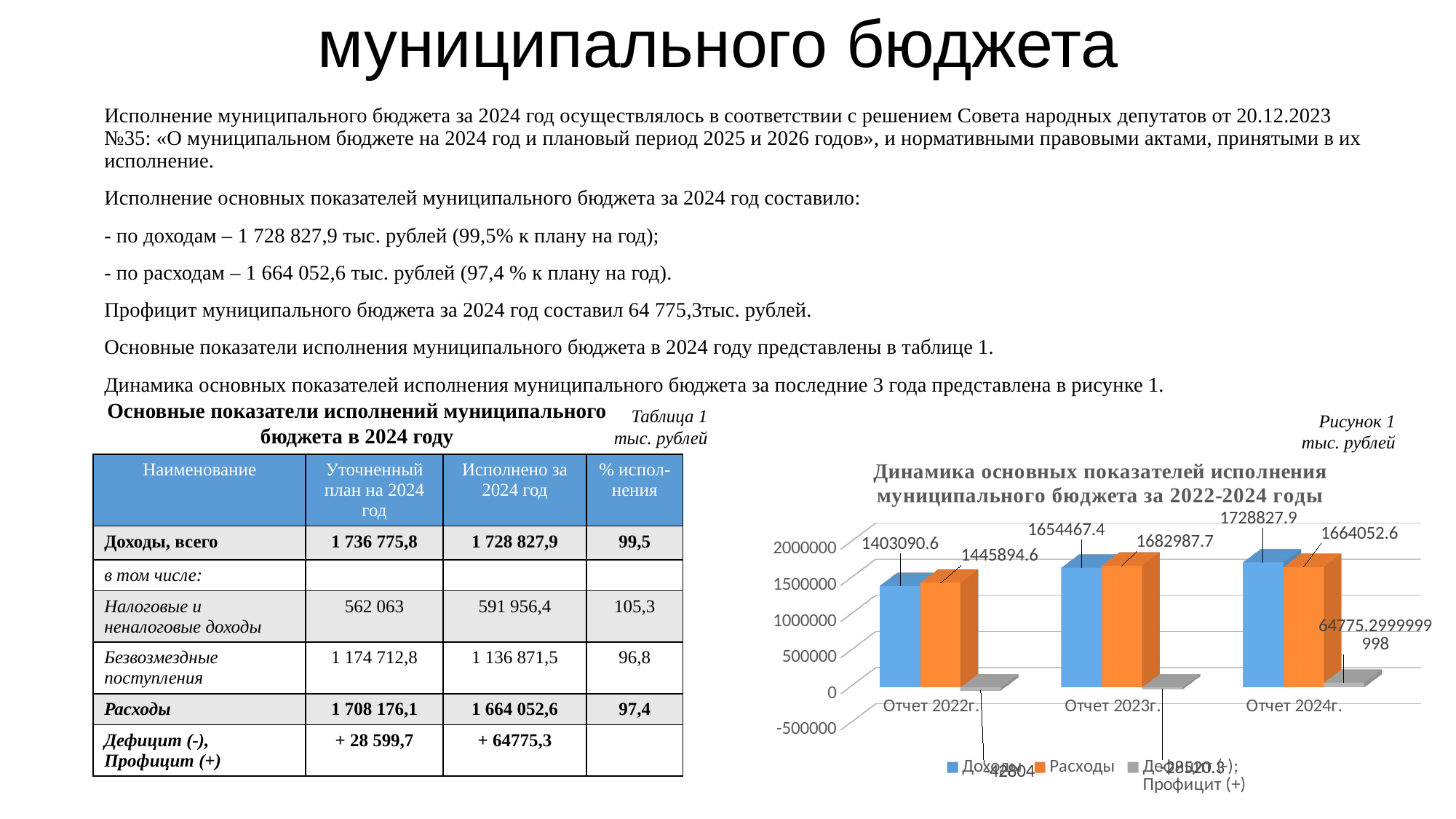

# 1. Основные показатели исполнения муниципального бюджета
Исполнение муниципального бюджета за 2024 год осуществлялось в соответствии с решением Совета народных депутатов от 20.12.2023 №35: «О муниципальном бюджете на 2024 год и плановый период 2025 и 2026 годов», и нормативными правовыми актами, принятыми в их исполнение.
Исполнение основных показателей муниципального бюджета за 2024 год составило:
- по доходам – 1 728 827,9 тыс. рублей (99,5% к плану на год);
- по расходам – 1 664 052,6 тыс. рублей (97,4 % к плану на год).
Профицит муниципального бюджета за 2024 год составил 64 775,3тыс. рублей.
Основные показатели исполнения муниципального бюджета в 2024 году представлены в таблице 1.
Динамика основных показателей исполнения муниципального бюджета за последние 3 года представлена в рисунке 1.
Основные показатели исполнений муниципального
бюджета в 2024 году
Таблица 1
тыс. рублей
Рисунок 1
тыс. рублей

[unsupported chart]

| Наименование | Уточненный план на 2024 год | Исполнено за 2024 год | % испол-нения |
| --- | --- | --- | --- |
| Доходы, всего | 1 736 775,8 | 1 728 827,9 | 99,5 |
| в том числе: |  |  |  |
| Налоговые и неналоговые доходы | 562 063 | 591 956,4 | 105,3 |
| Безвозмездные поступления | 1 174 712,8 | 1 136 871,5 | 96,8 |
| Расходы | 1 708 176,1 | 1 664 052,6 | 97,4 |
| Дефицит (-), Профицит (+) | + 28 599,7 | + 64775,3 |  |